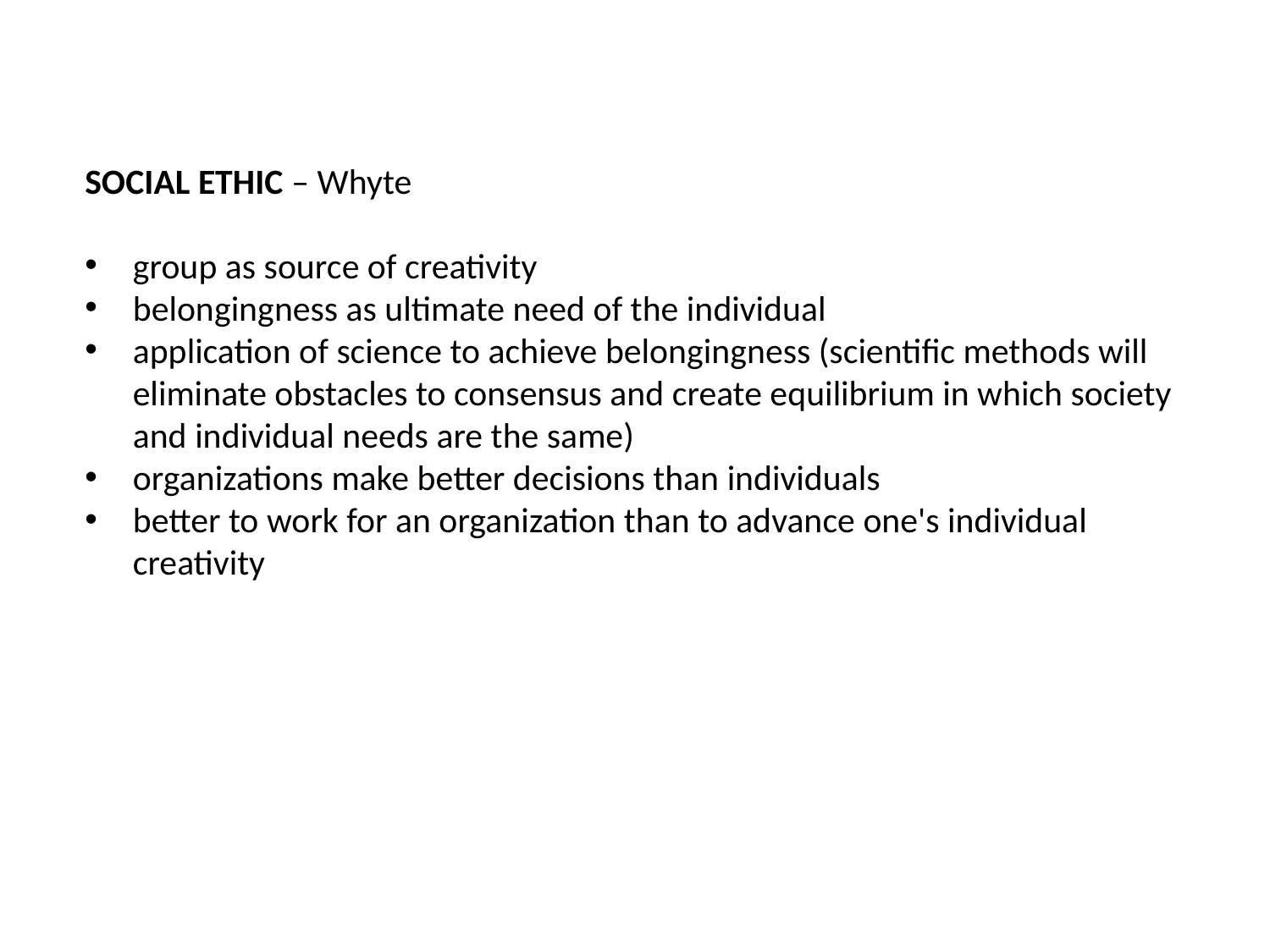

SOCIAL ETHIC – Whyte

group as source of creativity
belongingness as ultimate need of the individual
application of science to achieve belongingness (scientific methods will eliminate obstacles to consensus and create equilibrium in which society and individual needs are the same)
organizations make better decisions than individuals
better to work for an organization than to advance one's individual creativity